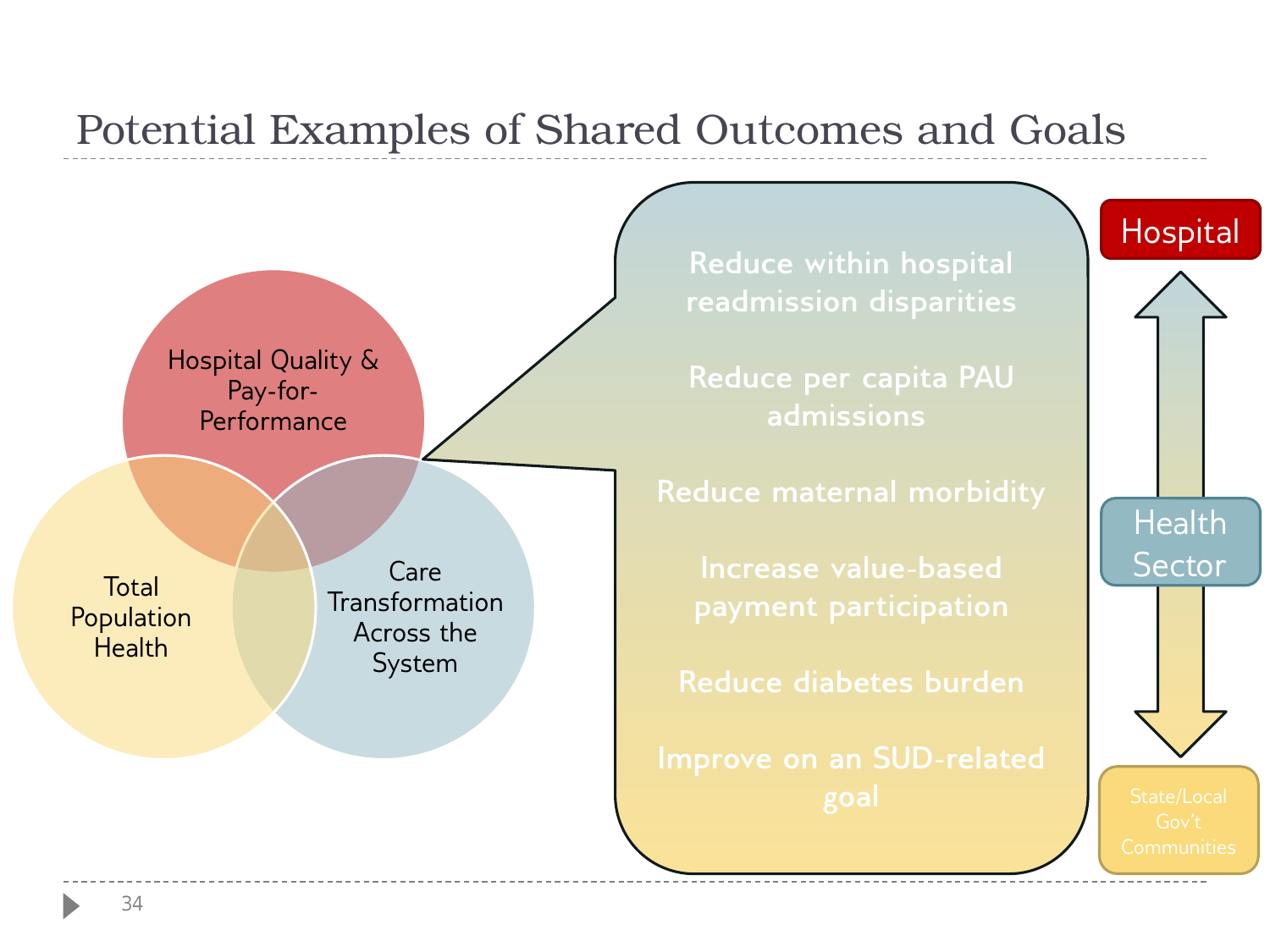

# Potential Examples of Shared Outcomes and Goals

Reduce within hospital readmission disparities

Reduce per capita PAU admissions

Reduce maternal morbidity

Increase value-based payment participation

Reduce diabetes burden

Improve on an SUD-related goal

Hospital

Hospital Quality & Pay-for-Performance

Total Population Health
Care Transformation Across the System

Health Sector
State/Local Gov’t
Communities